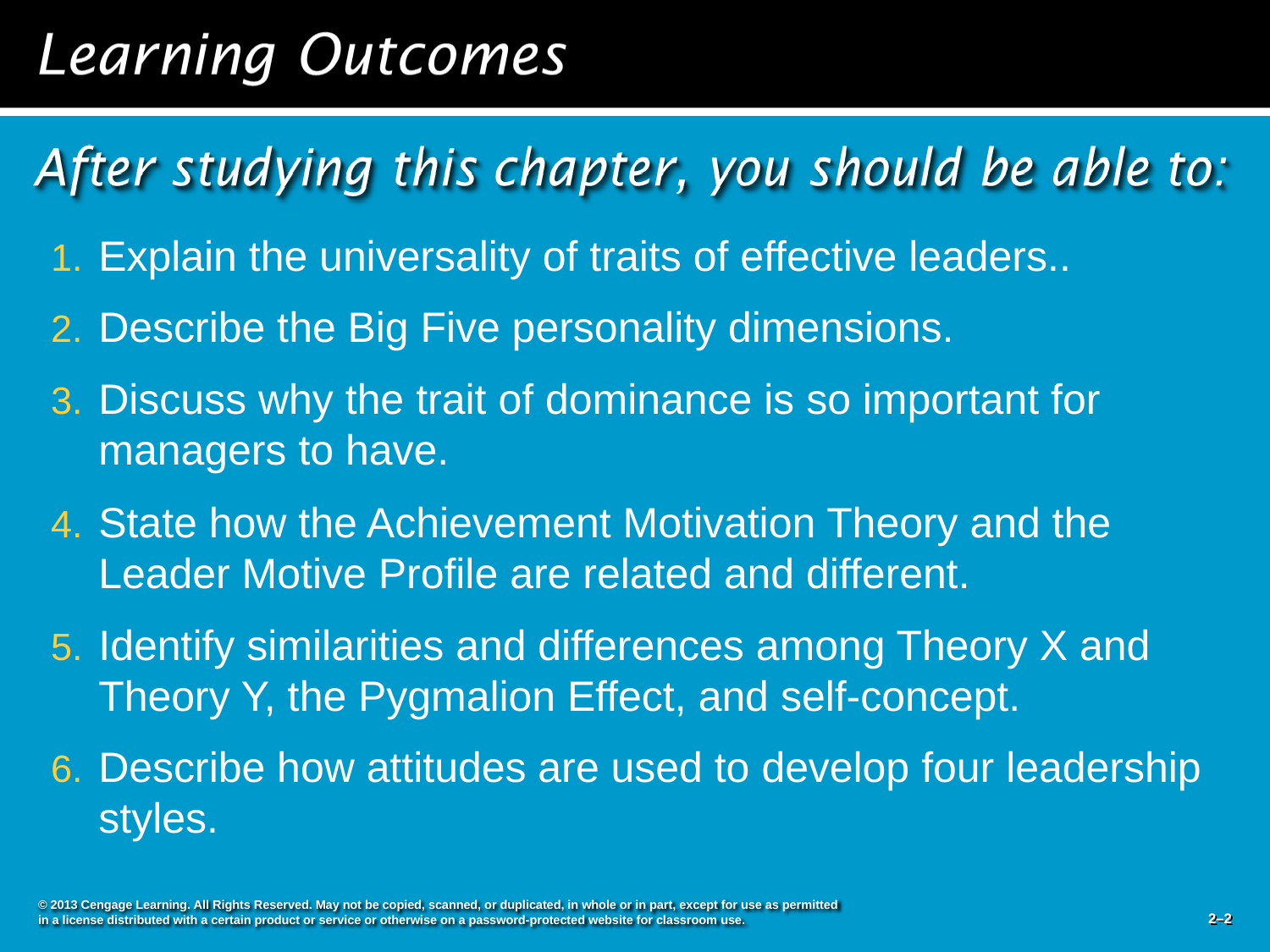

Explain the universality of traits of effective leaders..
Describe the Big Five personality dimensions.
Discuss why the trait of dominance is so important for managers to have.
State how the Achievement Motivation Theory and the Leader Motive Profile are related and different.
Identify similarities and differences among Theory X and Theory Y, the Pygmalion Effect, and self-concept.
Describe how attitudes are used to develop four leadership styles.
© 2013 Cengage Learning. All Rights Reserved. May not be copied, scanned, or duplicated, in whole or in part, except for use as permitted in a license distributed with a certain product or service or otherwise on a password-protected website for classroom use.
2–2